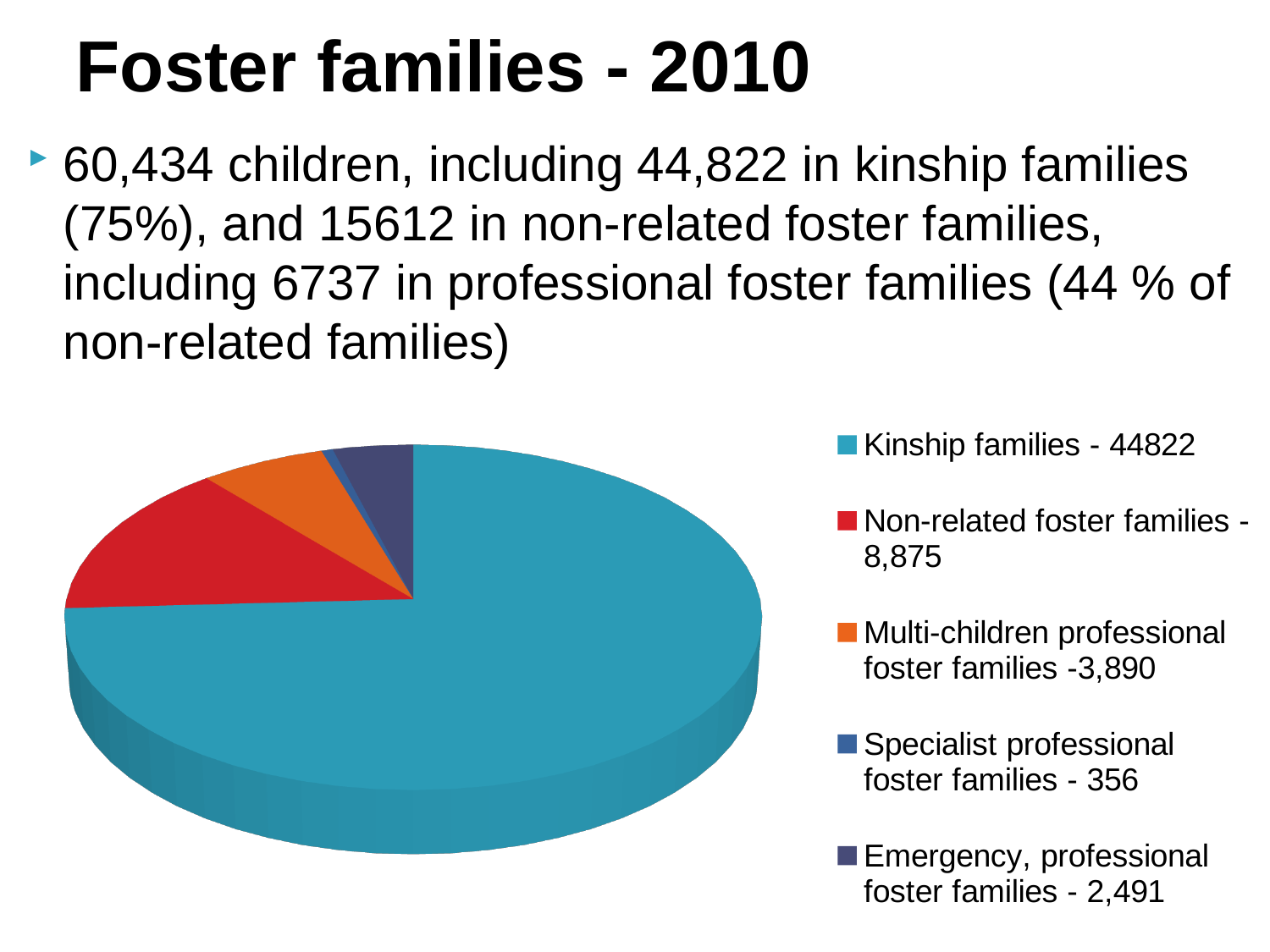

# Foster families - 2010
60,434 children, including 44,822 in kinship families (75%), and 15612 in non-related foster families, including 6737 in professional foster families (44 % of non-related families)

[unsupported chart]